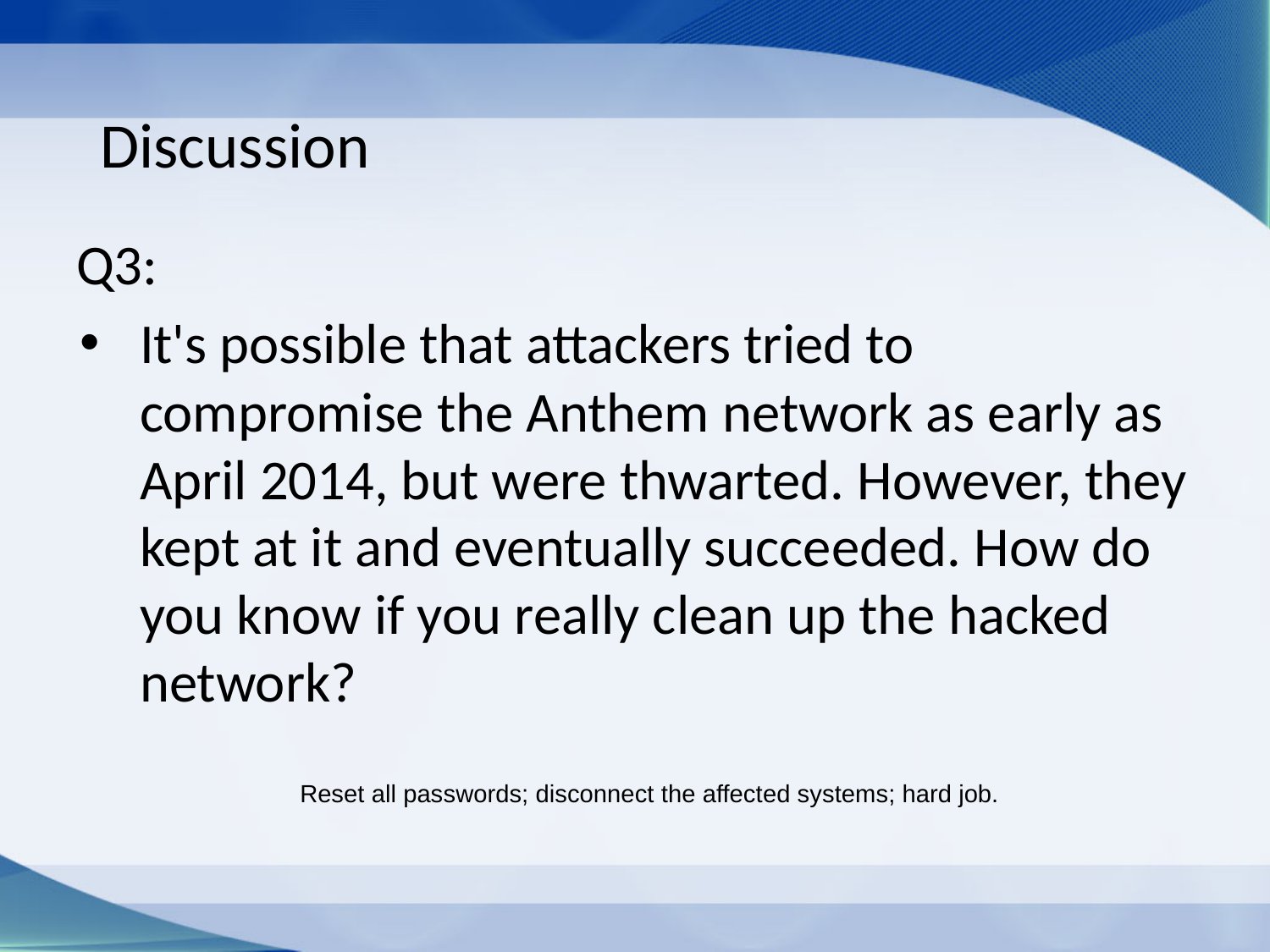

# Discussion
Q3:
It's possible that attackers tried to compromise the Anthem network as early as April 2014, but were thwarted. However, they kept at it and eventually succeeded. How do you know if you really clean up the hacked network?

Reset all passwords; disconnect the affected systems; hard job.